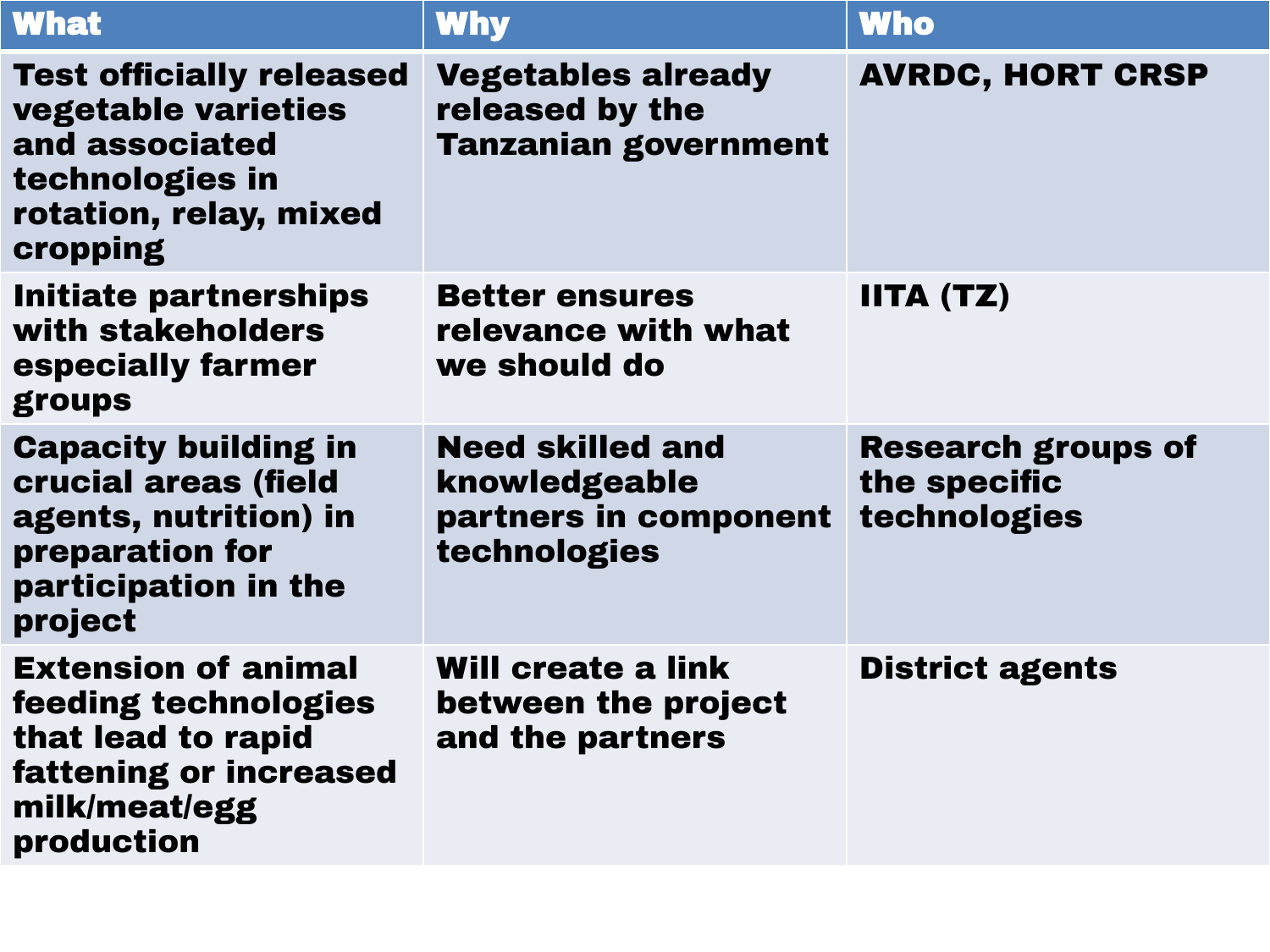

| What | Why | Who |
| --- | --- | --- |
| Test officially released vegetable varieties and associated technologies in rotation, relay, mixed cropping | Vegetables already released by the Tanzanian government | AVRDC, HORT CRSP |
| Initiate partnerships with stakeholders especially farmer groups | Better ensures relevance with what we should do | IITA (TZ) |
| Capacity building in crucial areas (field agents, nutrition) in preparation for participation in the project | Need skilled and knowledgeable partners in component technologies | Research groups of the specific technologies |
| Extension of animal feeding technologies that lead to rapid fattening or increased milk/meat/egg production | Will create a link between the project and the partners | District agents |